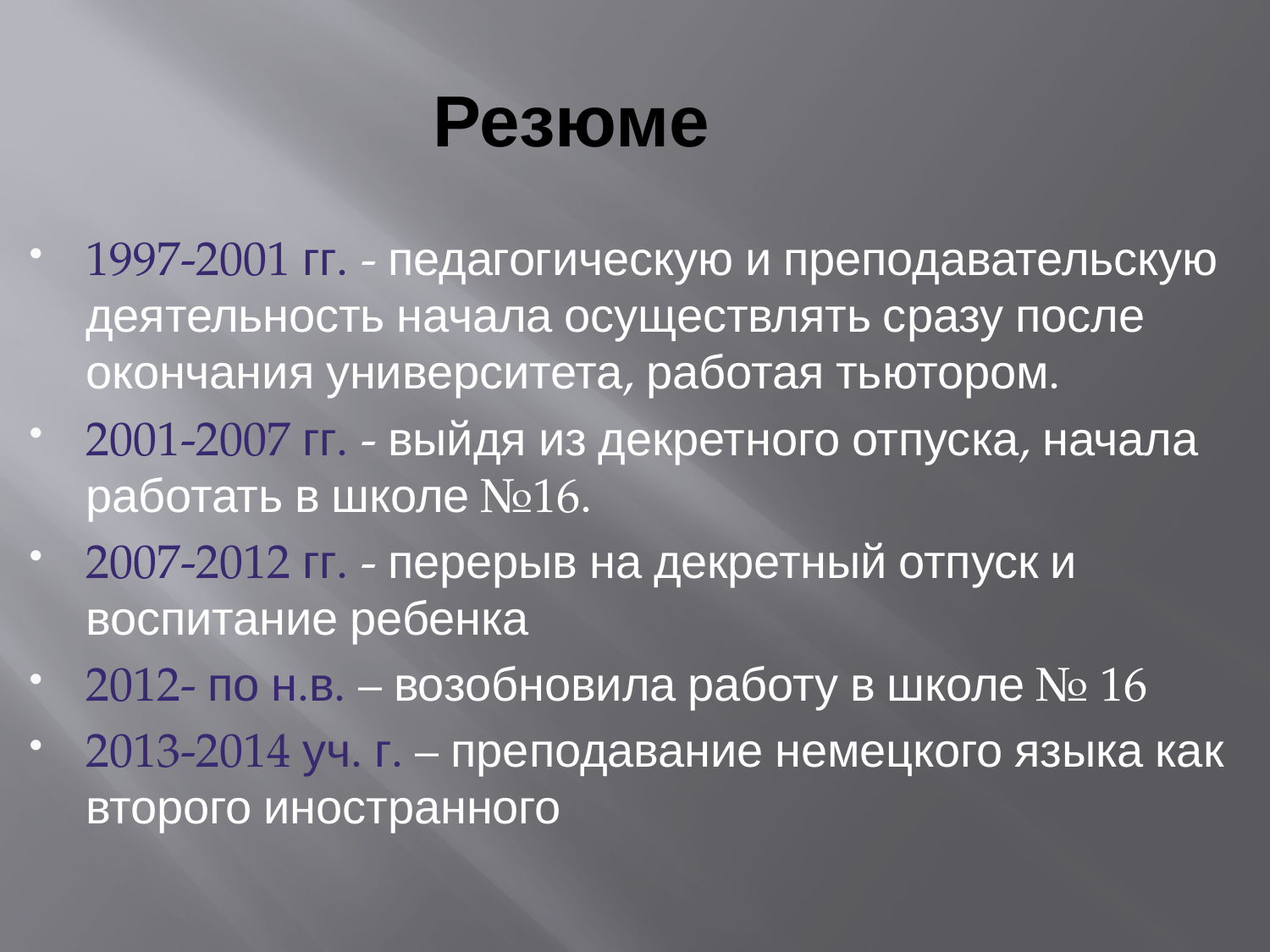

Резюме
1997-2001 гг. - педагогическую и преподавательскую деятельность начала осуществлять сразу после окончания университета, работая тьютором.
2001-2007 гг. - выйдя из декретного отпуска, начала работать в школе №16.
2007-2012 гг. - перерыв на декретный отпуск и воспитание ребенка
2012- по н.в. – возобновила работу в школе № 16
2013-2014 уч. г. – преподавание немецкого языка как второго иностранного